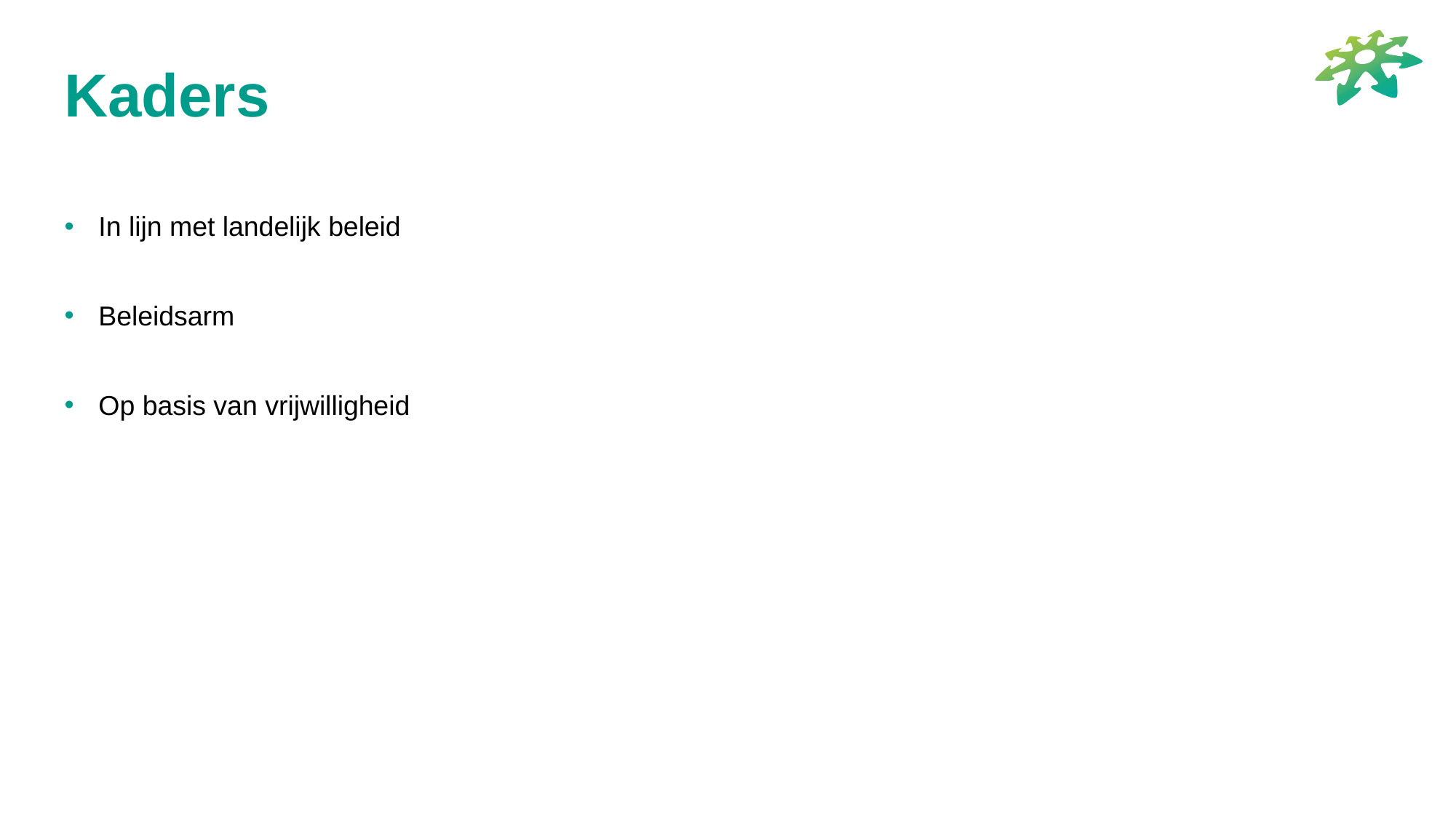

# Kaders
In lijn met landelijk beleid

Beleidsarm

Op basis van vrijwilligheid